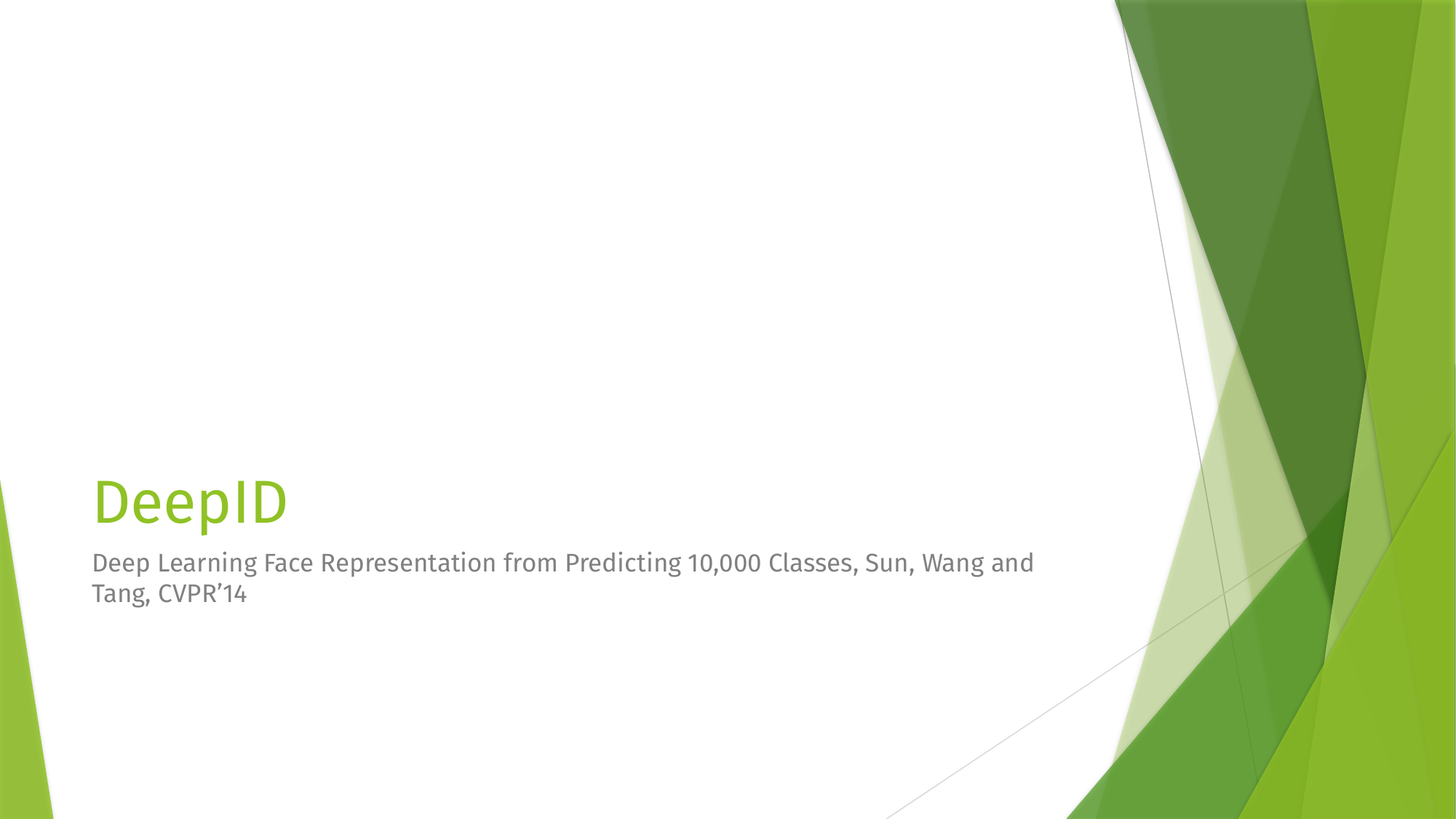

# DeepID
Deep Learning Face Representation from Predicting 10,000 Classes, Sun, Wang and Tang, CVPR’14